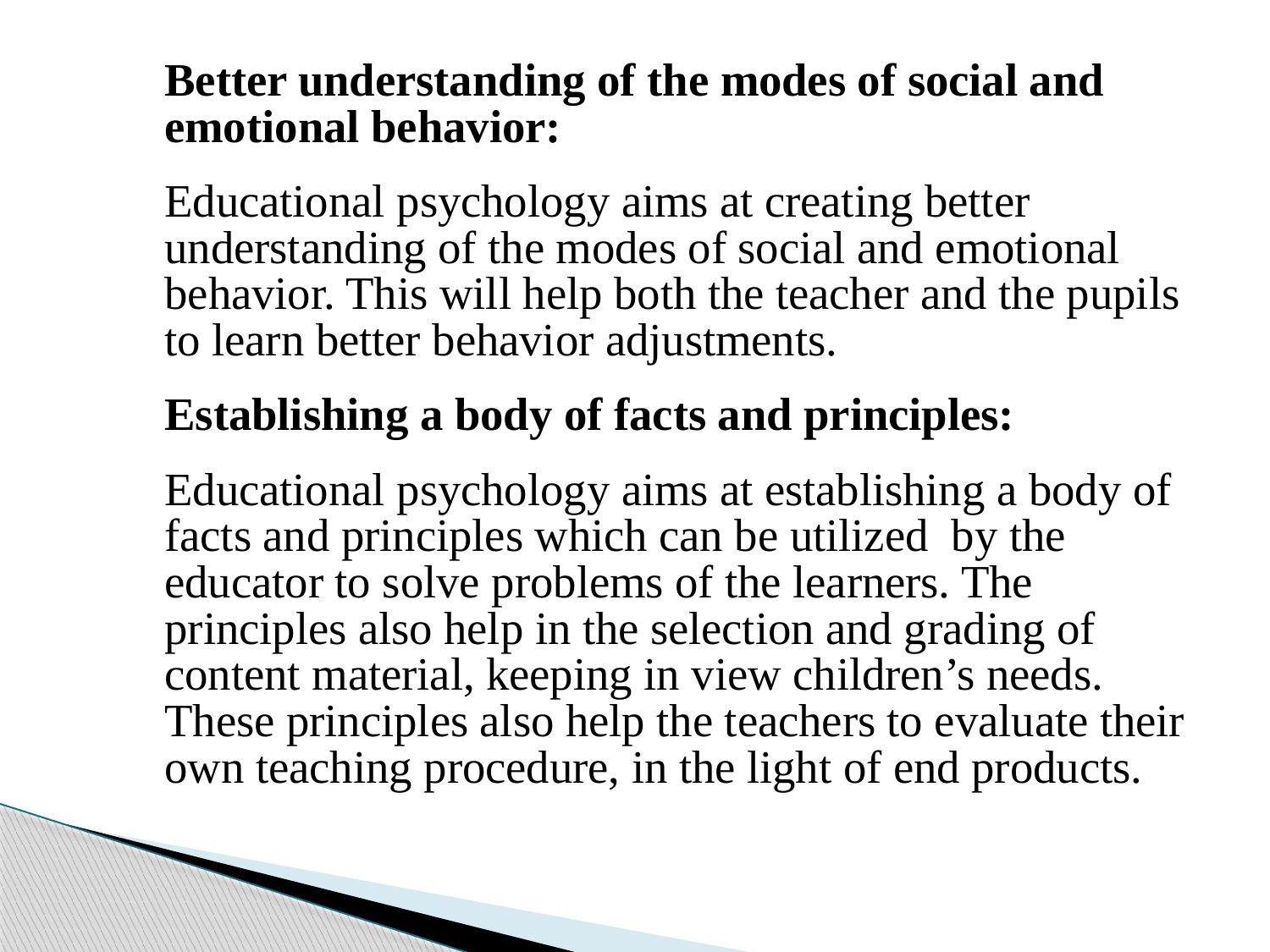

Better understanding of the modes of social and emotional behavior:
Educational psychology aims at creating better understanding of the modes of social and emotional behavior. This will help both the teacher and the pupils to learn better behavior adjustments.
Establishing a body of facts and principles:
Educational psychology aims at establishing a body of facts and principles which can be utilized  by the educator to solve problems of the learners. The principles also help in the selection and grading of content material, keeping in view children’s needs. These principles also help the teachers to evaluate their own teaching procedure, in the light of end products.